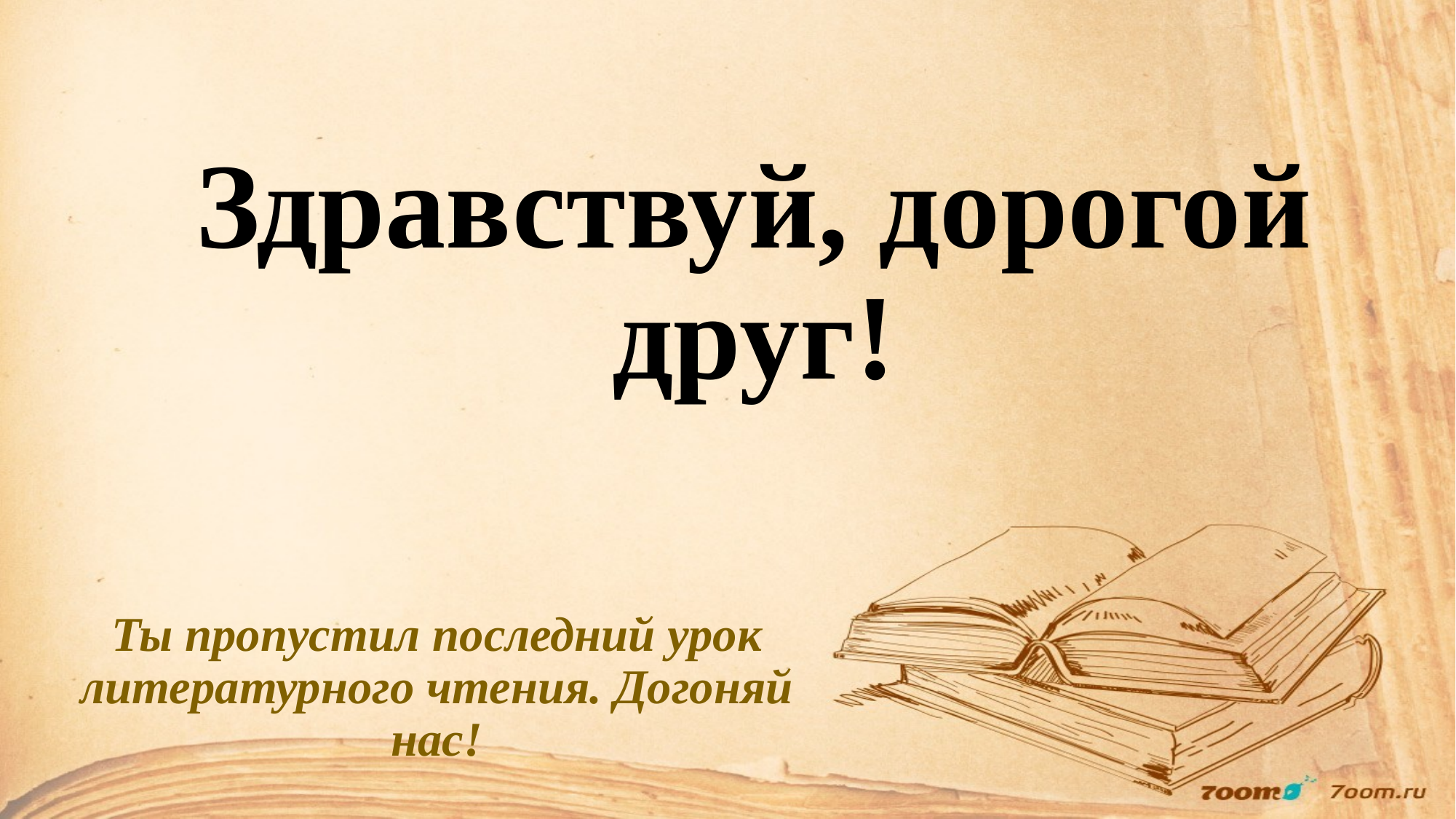

# Здравствуй, дорогой друг!
Ты пропустил последний урок литературного чтения. Догоняй нас!